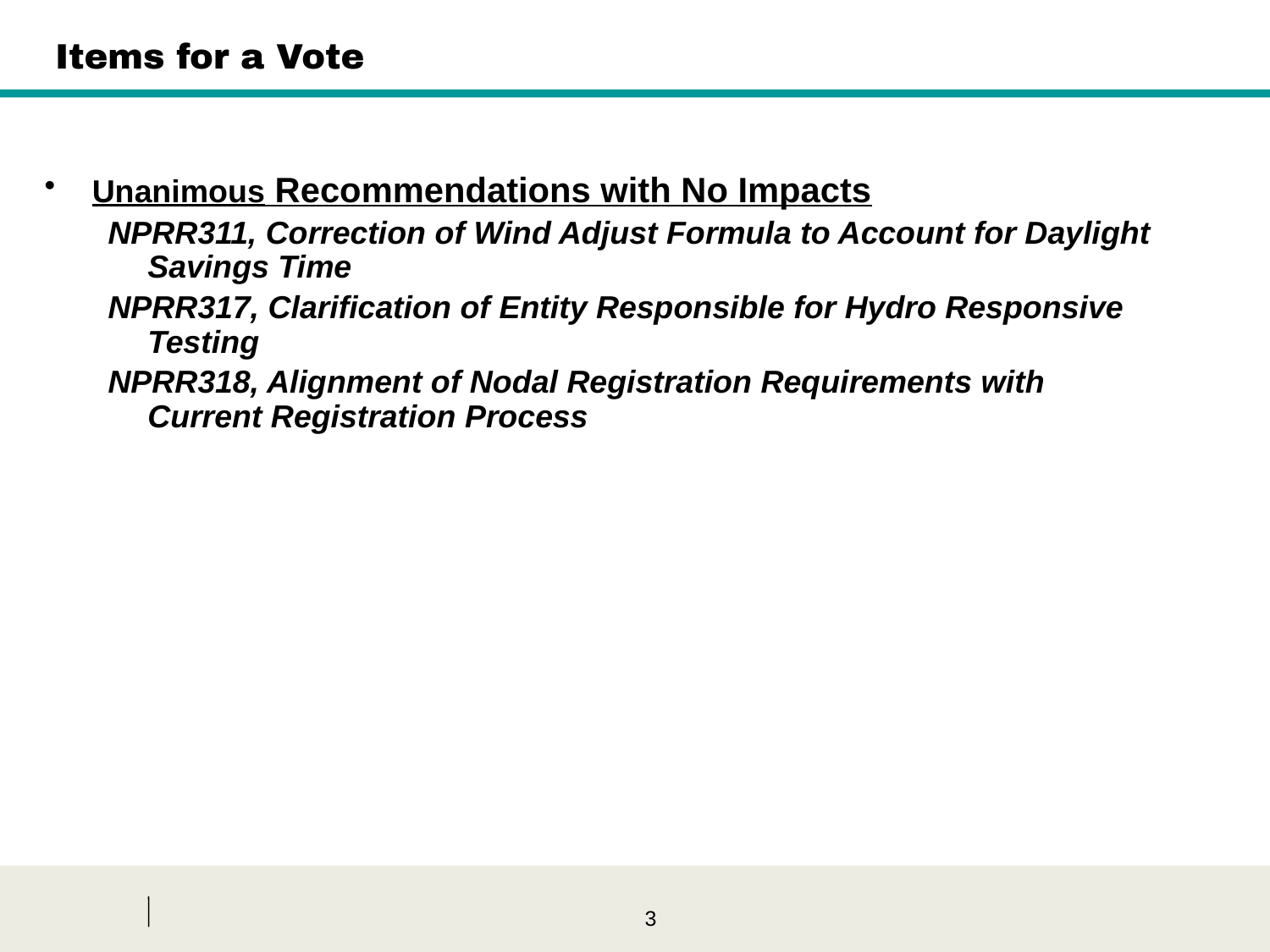

Items for a Vote

Unanimous Recommendations with No Impacts
NPRR311, Correction of Wind Adjust Formula to Account for Daylight Savings Time
NPRR317, Clarification of Entity Responsible for Hydro Responsive Testing
NPRR318, Alignment of Nodal Registration Requirements with Current Registration Process